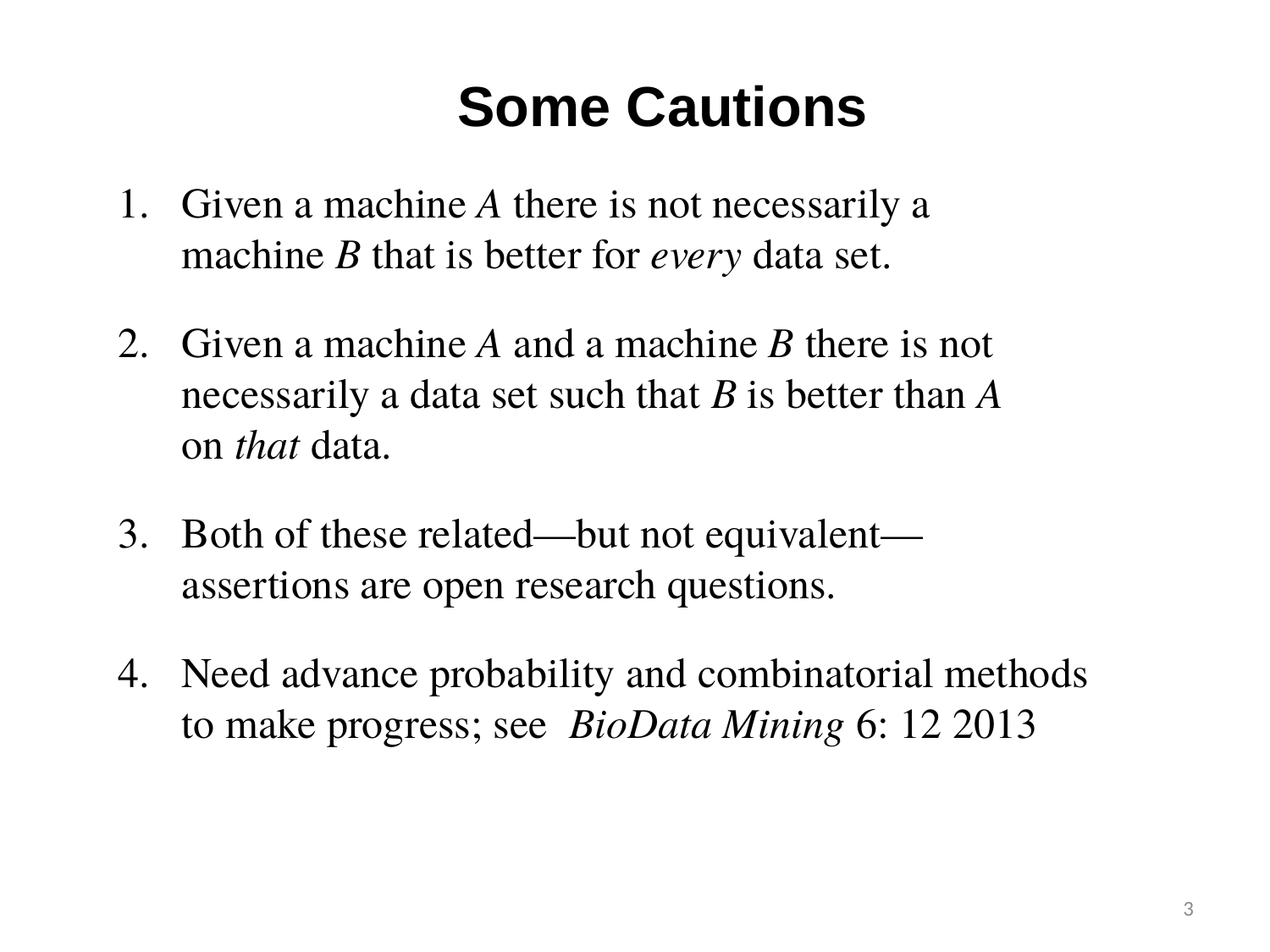

# Some Cautions
Given a machine A there is not necessarily a
	machine B that is better for every data set.

2.	Given a machine A and a machine B there is not necessarily a data set such that B is better than A
	on that data.

Both of these related—but not equivalent— assertions are open research questions.

4.	Need advance probability and combinatorial methods to make progress; see  BioData Mining 6: 12 2013

3